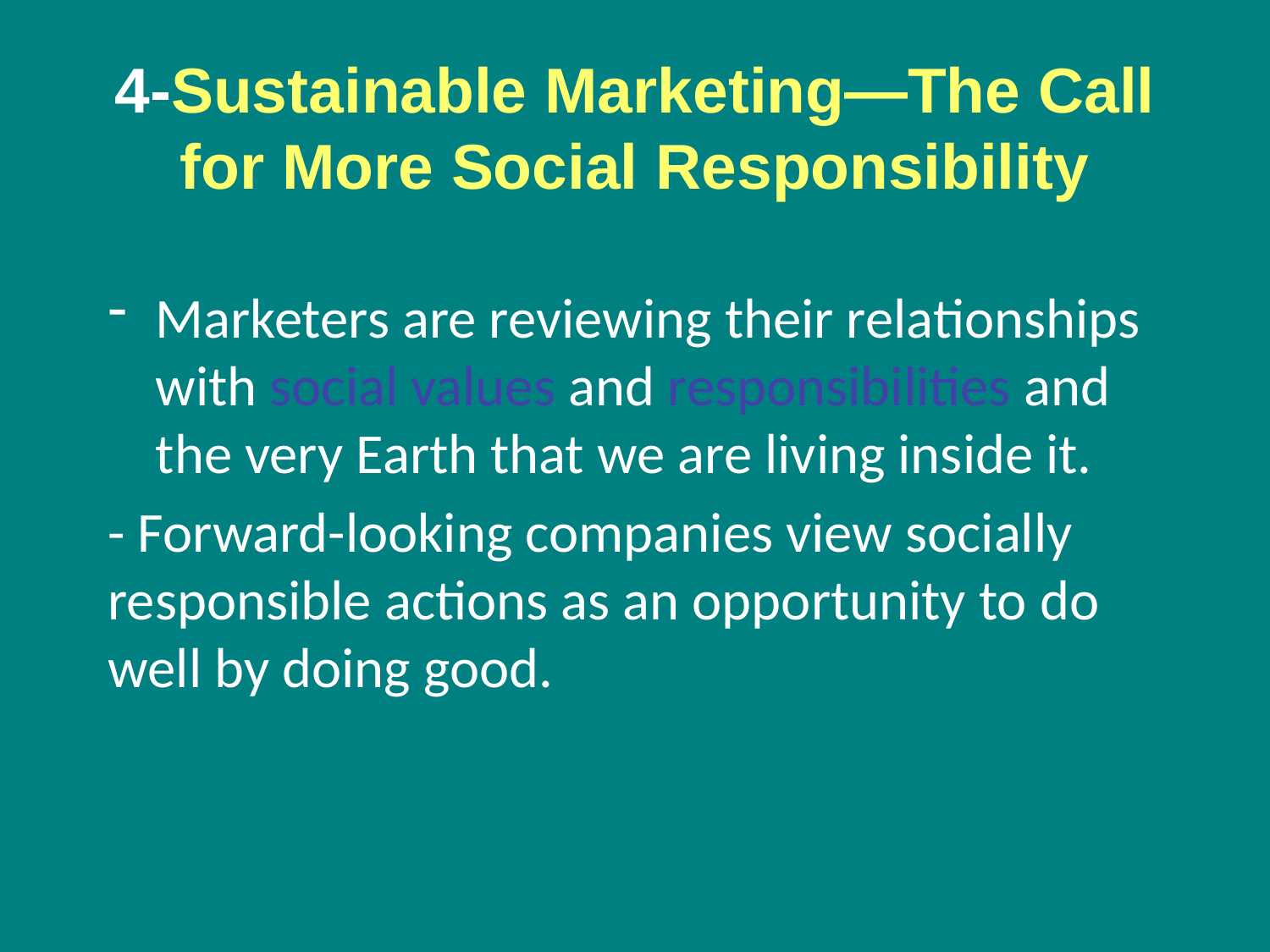

# 4-Sustainable Marketing—The Call for More Social Responsibility

Marketers are reviewing their relationships with social values and responsibilities and the very Earth that we are living inside it.
- Forward-looking companies view socially responsible actions as an opportunity to do well by doing good.